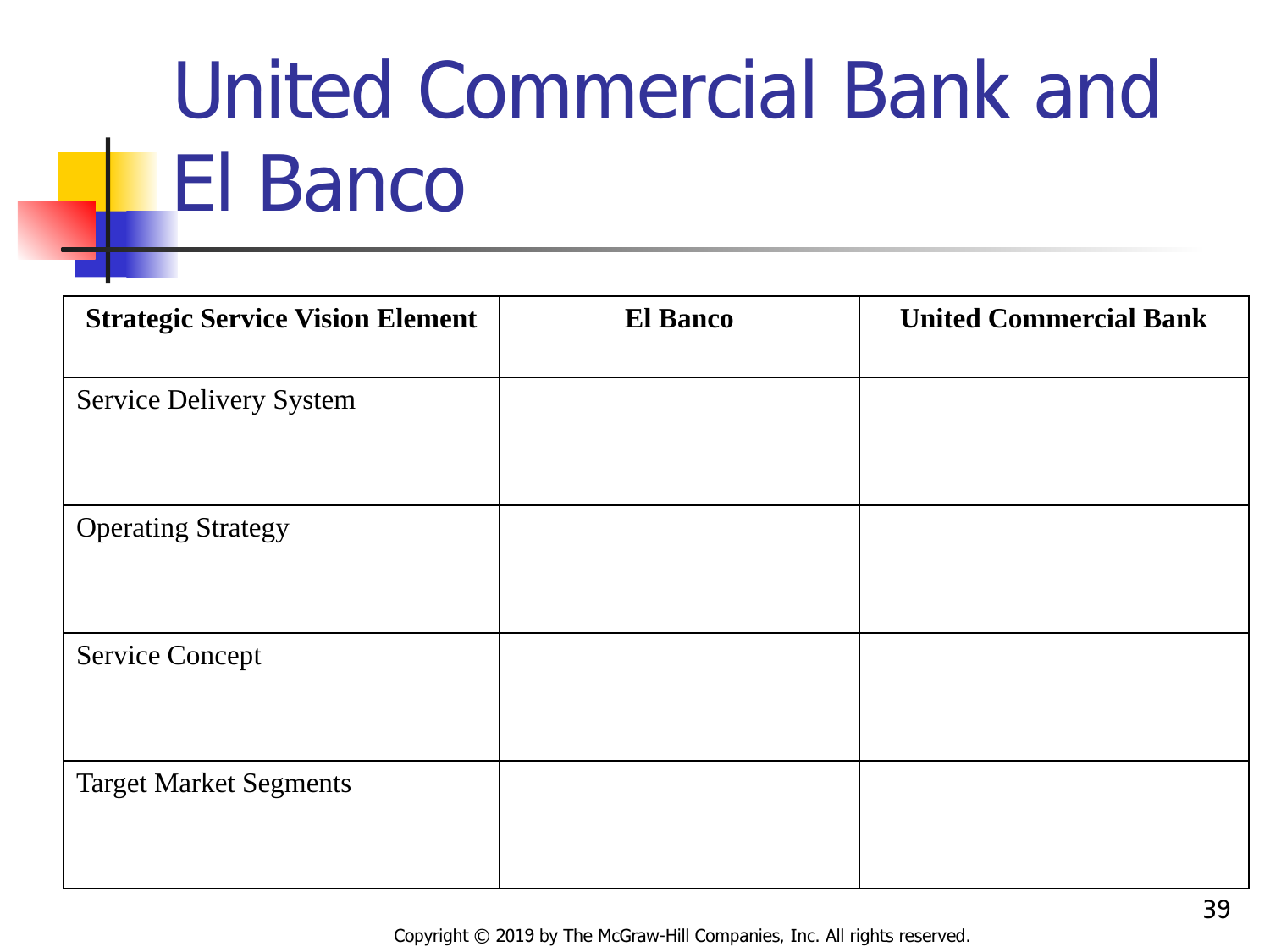

# United Commercial Bank and El Banco
| Strategic Service Vision Element | El Banco | United Commercial Bank |
| --- | --- | --- |
| Service Delivery System |  |  |
| Operating Strategy |  |  |
| Service Concept |  |  |
| Target Market Segments |  |  |
39
Copyright © 2019 by The McGraw-Hill Companies, Inc. All rights reserved.